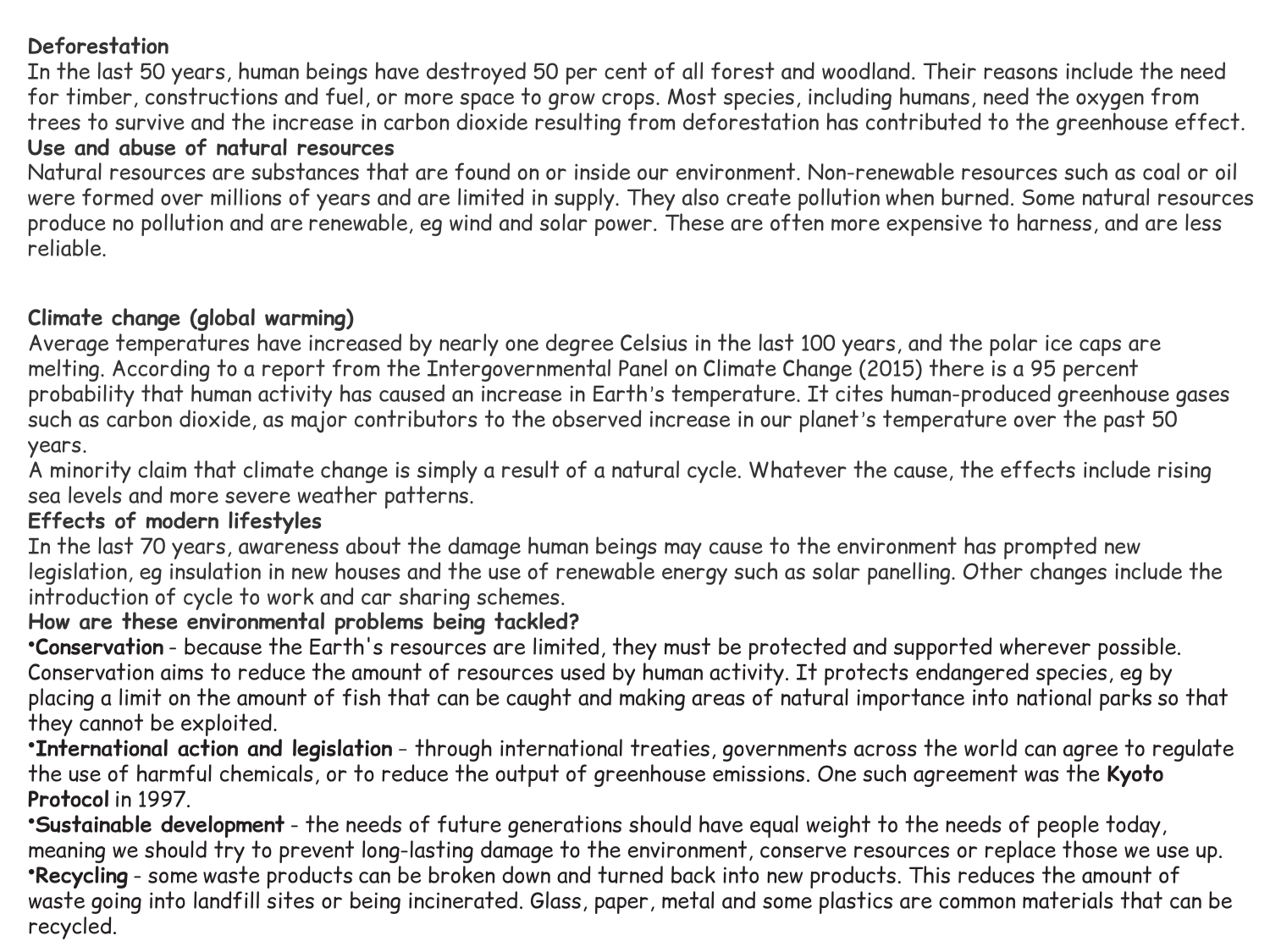

Deforestation
In the last 50 years, human beings have destroyed 50 per cent of all forest and woodland. Their reasons include the need for timber, constructions and fuel, or more space to grow crops. Most species, including humans, need the oxygen from trees to survive and the increase in carbon dioxide resulting from deforestation has contributed to the greenhouse effect.
Use and abuse of natural resources
Natural resources are substances that are found on or inside our environment. Non-renewable resources such as coal or oil were formed over millions of years and are limited in supply. They also create pollution when burned. Some natural resources produce no pollution and are renewable, eg wind and solar power. These are often more expensive to harness, and are less reliable.
Climate change (global warming)
Average temperatures have increased by nearly one degree Celsius in the last 100 years, and the polar ice caps are melting. According to a report from the Intergovernmental Panel on Climate Change (2015) there is a 95 percent probability that human activity has caused an increase in Earth’s temperature. It cites human-produced greenhouse gases such as carbon dioxide, as major contributors to the observed increase in our planet’s temperature over the past 50 years.
A minority claim that climate change is simply a result of a natural cycle. Whatever the cause, the effects include rising sea levels and more severe weather patterns.
Effects of modern lifestyles
In the last 70 years, awareness about the damage human beings may cause to the environment has prompted new legislation, eg insulation in new houses and the use of renewable energy such as solar panelling. Other changes include the introduction of cycle to work and car sharing schemes.
How are these environmental problems being tackled?
Conservation - because the Earth's resources are limited, they must be protected and supported wherever possible. Conservation aims to reduce the amount of resources used by human activity. It protects endangered species, eg by placing a limit on the amount of fish that can be caught and making areas of natural importance into national parks so that they cannot be exploited.
International action and legislation – through international treaties, governments across the world can agree to regulate the use of harmful chemicals, or to reduce the output of greenhouse emissions. One such agreement was the Kyoto Protocol in 1997.
Sustainable development - the needs of future generations should have equal weight to the needs of people today, meaning we should try to prevent long-lasting damage to the environment, conserve resources or replace those we use up.
Recycling - some waste products can be broken down and turned back into new products. This reduces the amount of waste going into landfill sites or being incinerated. Glass, paper, metal and some plastics are common materials that can be recycled.